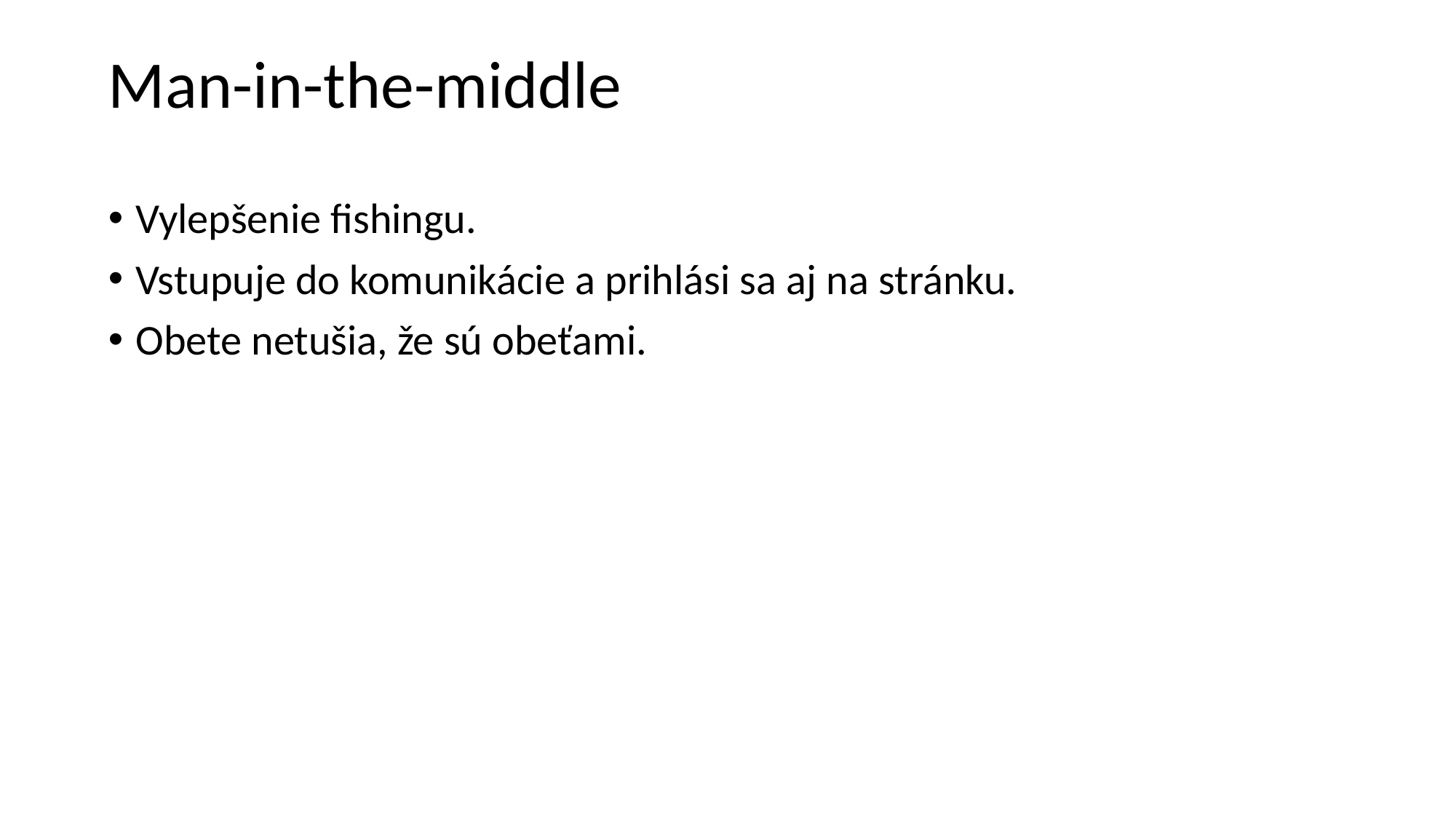

# Man-in-the-middle
Vylepšenie fishingu.
Vstupuje do komunikácie a prihlási sa aj na stránku.
Obete netušia, že sú obeťami.